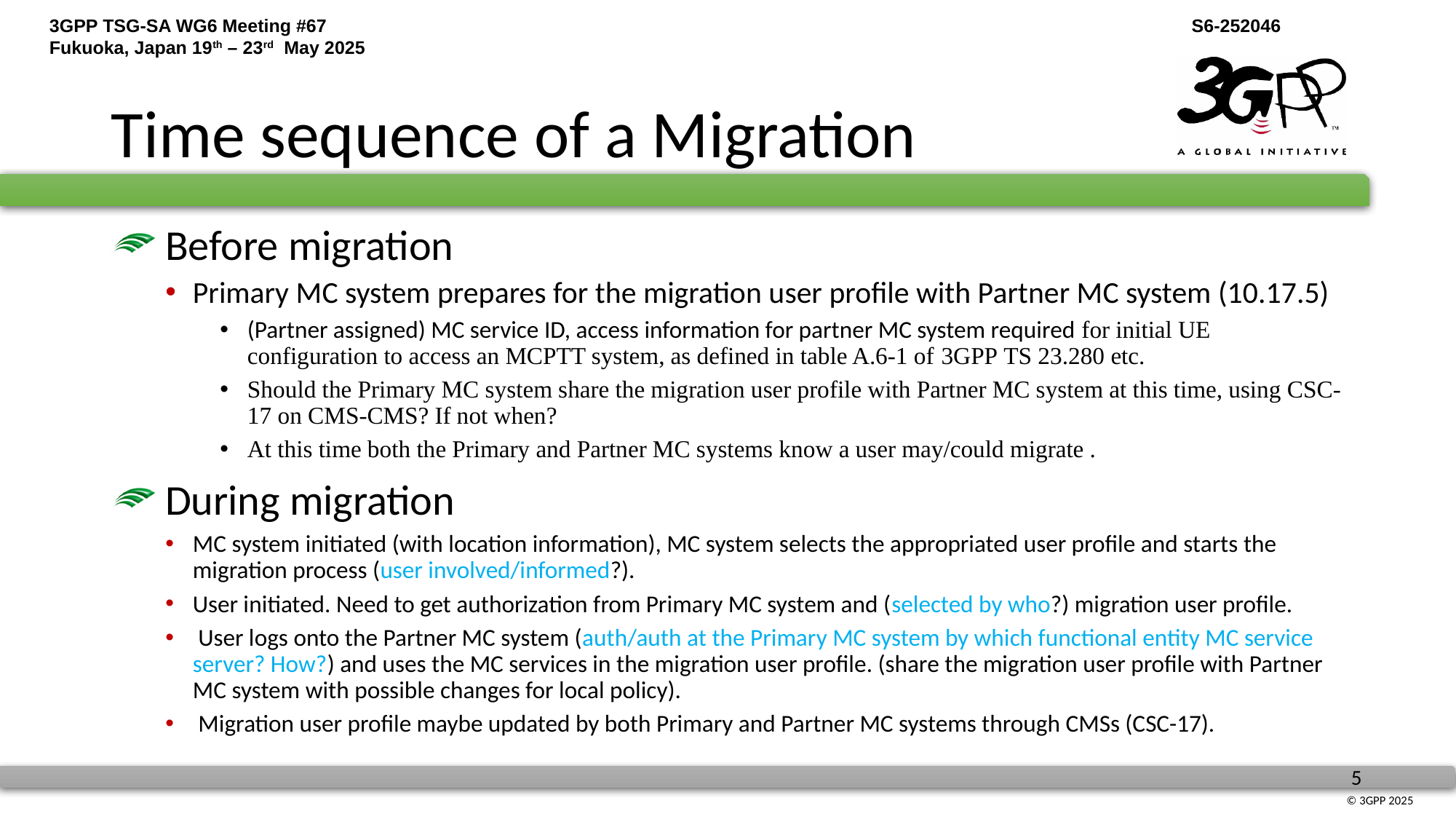

# Time sequence of a Migration
 Before migration
Primary MC system prepares for the migration user profile with Partner MC system (10.17.5)
(Partner assigned) MC service ID, access information for partner MC system required for initial UE configuration to access an MCPTT system, as defined in table A.6-1 of 3GPP TS 23.280 etc.
Should the Primary MC system share the migration user profile with Partner MC system at this time, using CSC-17 on CMS-CMS? If not when?
At this time both the Primary and Partner MC systems know a user may/could migrate .
 During migration
MC system initiated (with location information), MC system selects the appropriated user profile and starts the migration process (user involved/informed?).
User initiated. Need to get authorization from Primary MC system and (selected by who?) migration user profile.
 User logs onto the Partner MC system (auth/auth at the Primary MC system by which functional entity MC service server? How?) and uses the MC services in the migration user profile. (share the migration user profile with Partner MC system with possible changes for local policy).
 Migration user profile maybe updated by both Primary and Partner MC systems through CMSs (CSC-17).